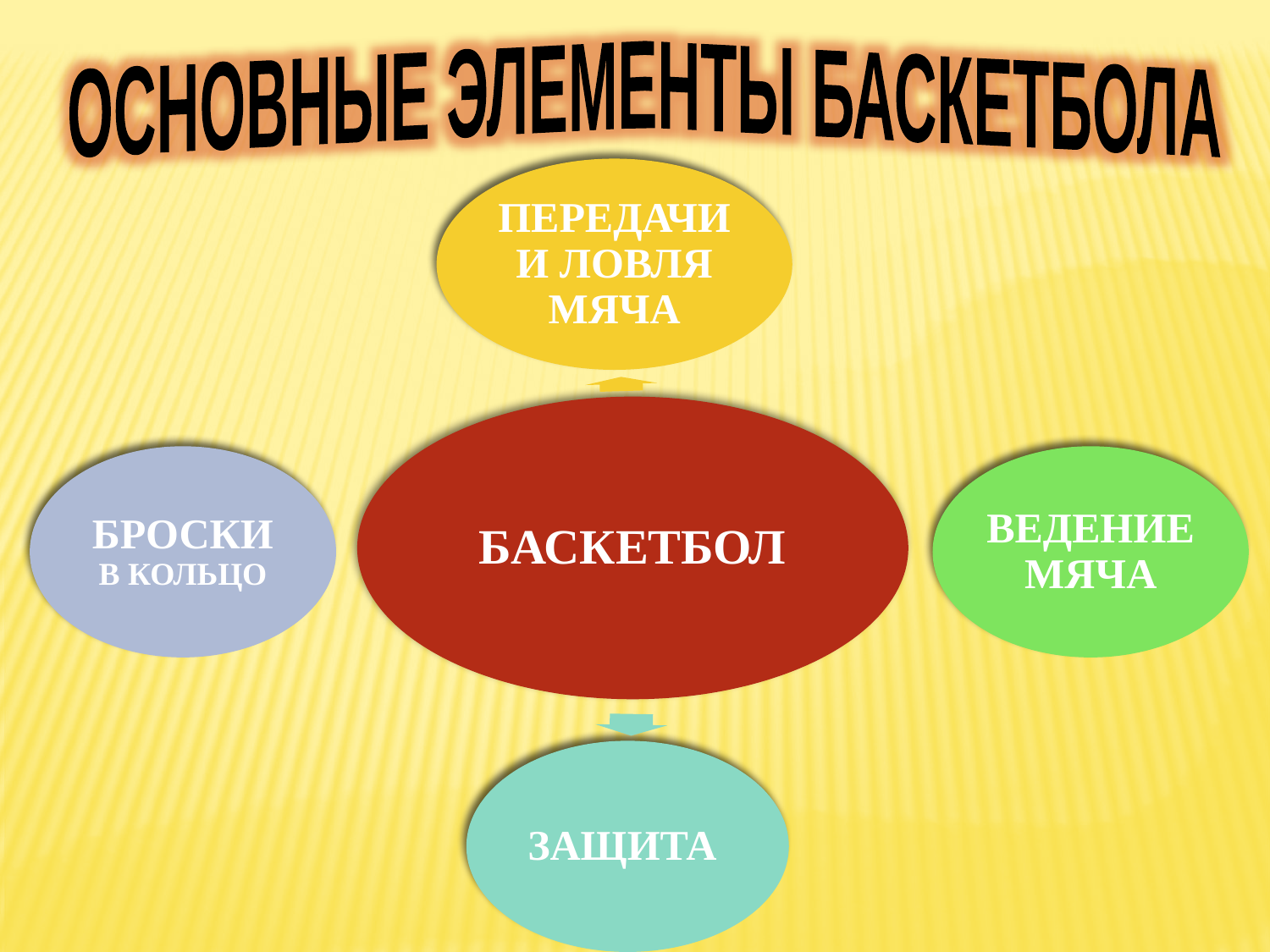

ОСНОВНЫЕ ЭЛЕМЕНТЫ БАСКЕТБОЛА

ПЕРЕДАЧИ И ЛОВЛЯ МЯЧА

БАСКЕТБОЛ

БРОСКИ В КОЛЬЦО

ВЕДЕНИЕ МЯЧА

ЗАЩИТА